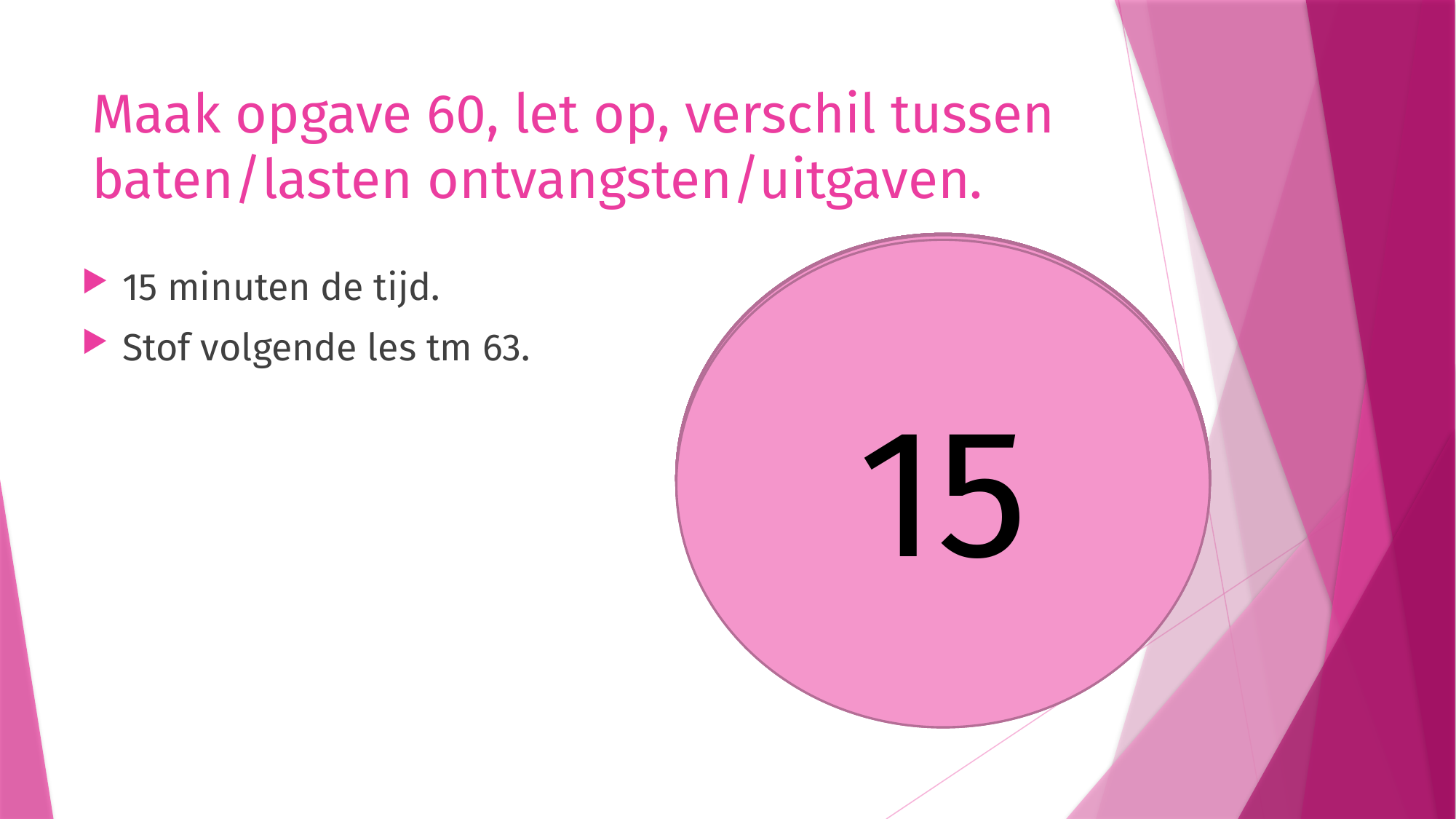

# Maak opgave 60, let op, verschil tussen baten/lasten ontvangsten/uitgaven.
10
9
8
5
6
7
4
3
1
2
14
13
11
15
12
15 minuten de tijd.
Stof volgende les tm 63.